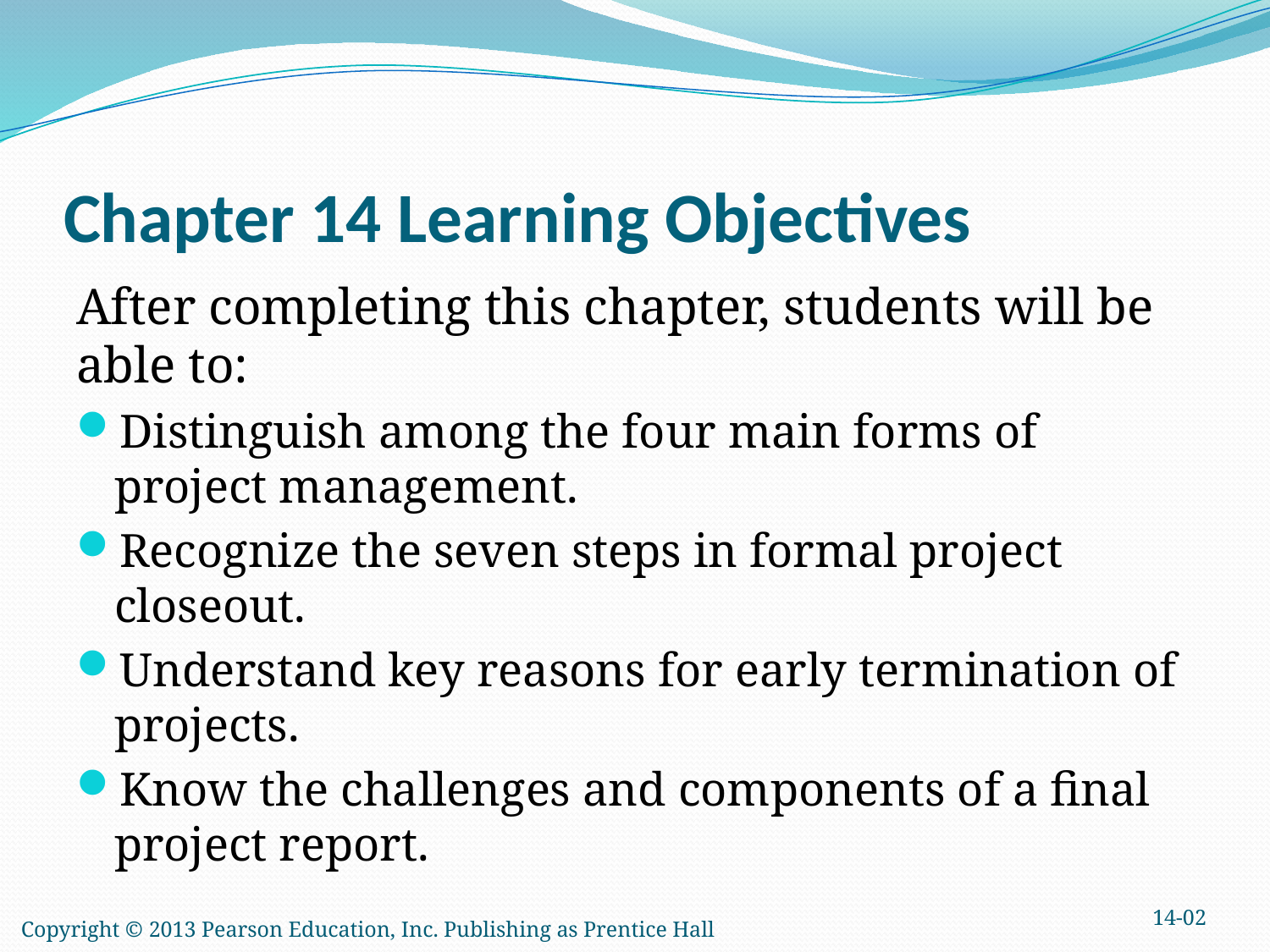

# Chapter 14 Learning Objectives
After completing this chapter, students will be able to:
Distinguish among the four main forms of project management.
Recognize the seven steps in formal project closeout.
Understand key reasons for early termination of projects.
Know the challenges and components of a final project report.
14-02